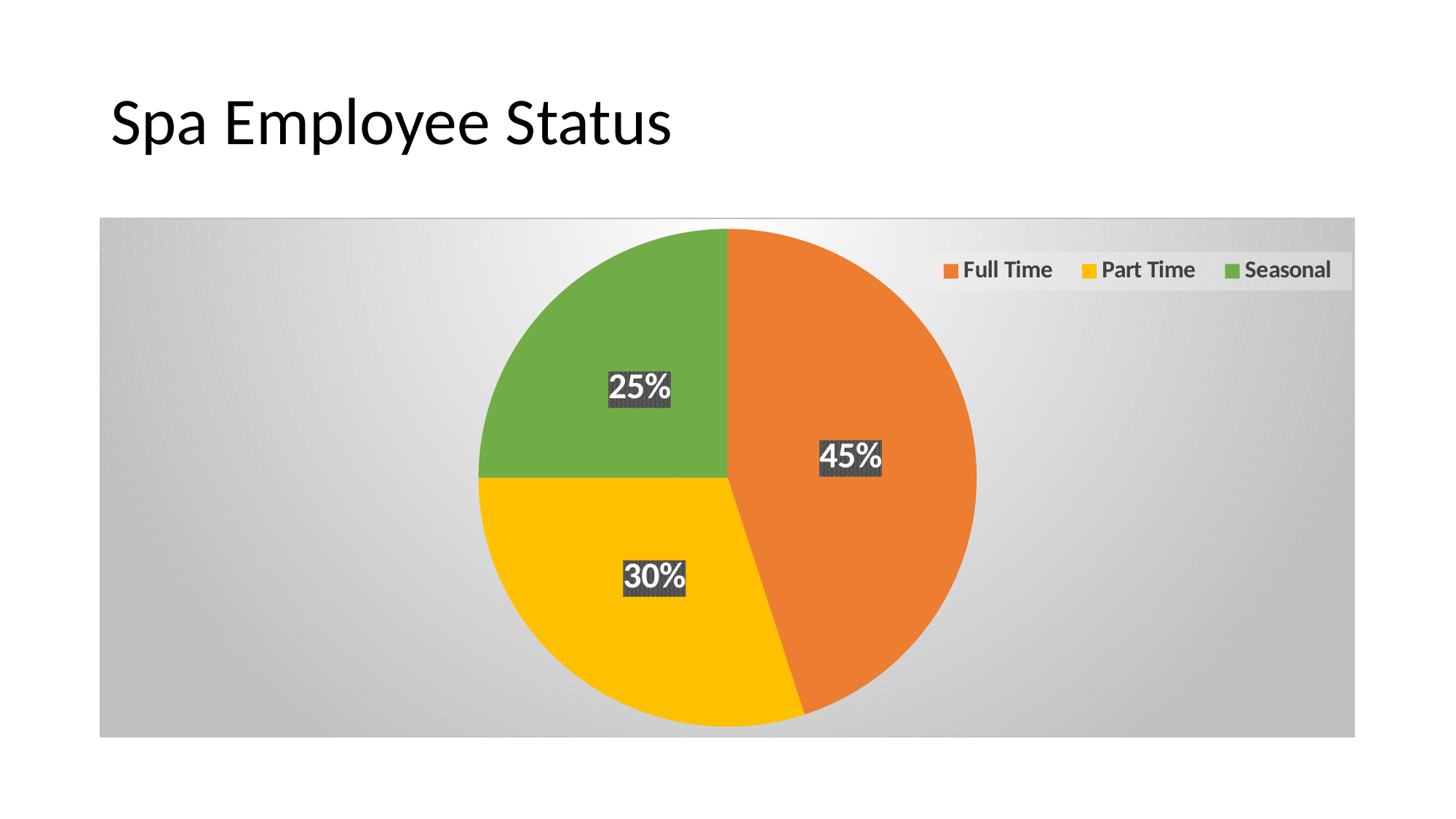

# Spa Employee Status

### Chart

| Category | Spa Employees |
|---|---|
| Full Time | 45.0 |
| Part Time | 30.0 |
| Seasonal | 25.0 |